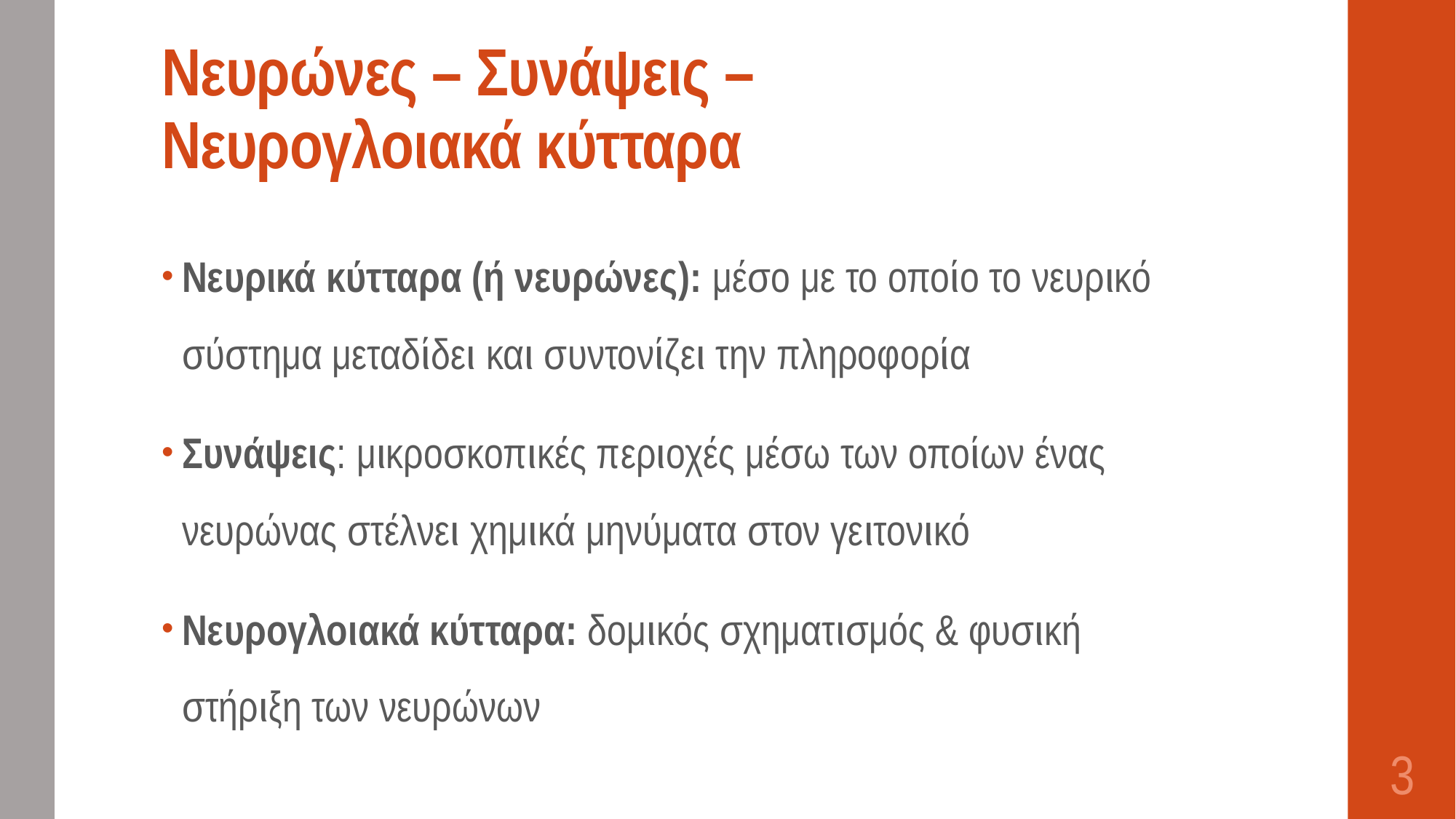

# Νευρώνες – Συνάψεις – Νευρογλοιακά κύτταρα
Νευρικά κύτταρα (ή νευρώνες): μέσο με το οποίο το νευρικό σύστημα μεταδίδει και συντονίζει την πληροφορία
Συνάψεις: μικροσκοπικές περιοχές μέσω των οποίων ένας νευρώνας στέλνει χημικά μηνύματα στον γειτονικό
Νευρογλοιακά κύτταρα: δομικός σχηματισμός & φυσική στήριξη των νευρώνων
3